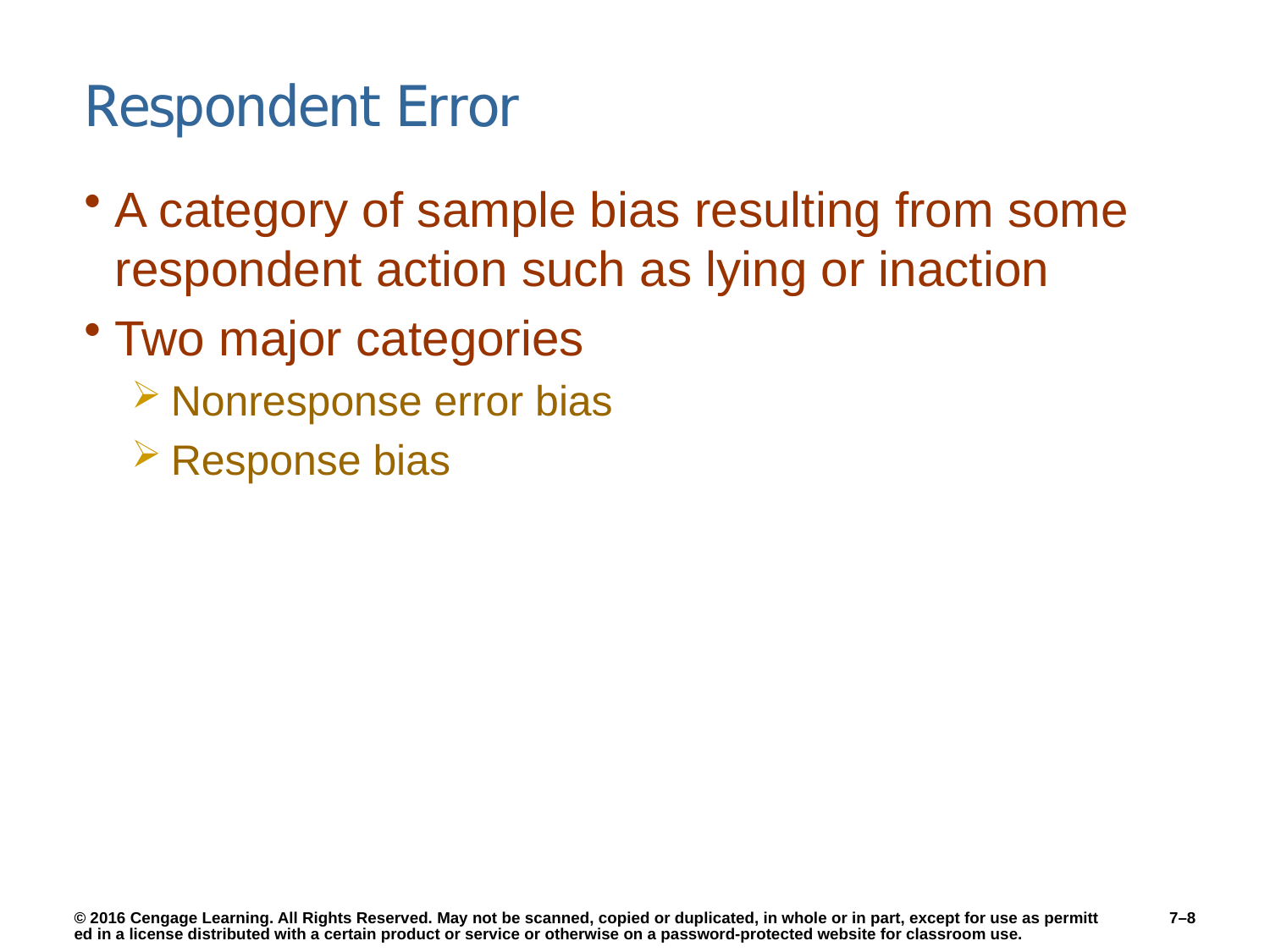

# Respondent Error
A category of sample bias resulting from some respondent action such as lying or inaction
Two major categories
Nonresponse error bias
Response bias

7–8
© 2016 Cengage Learning. All Rights Reserved. May not be scanned, copied or duplicated, in whole or in part, except for use as permitted in a license distributed with a certain product or service or otherwise on a password-protected website for classroom use.